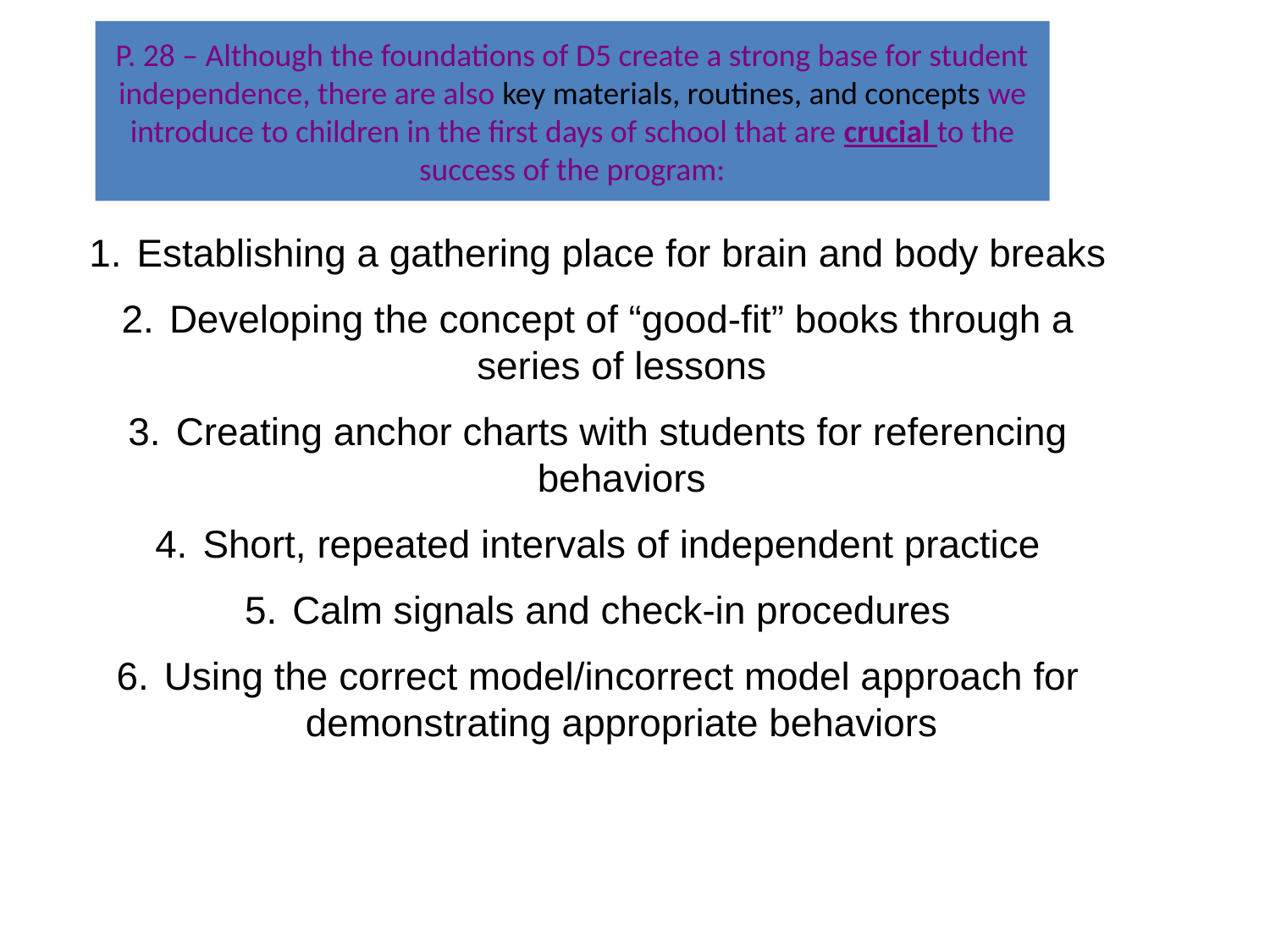

# P. 28 – Although the foundations of D5 create a strong base for student independence, there are also key materials, routines, and concepts we introduce to children in the first days of school that are crucial to the success of the program:
Establishing a gathering place for brain and body breaks
Developing the concept of “good-fit” books through a series of lessons
Creating anchor charts with students for referencing behaviors
Short, repeated intervals of independent practice
Calm signals and check-in procedures
Using the correct model/incorrect model approach for demonstrating appropriate behaviors